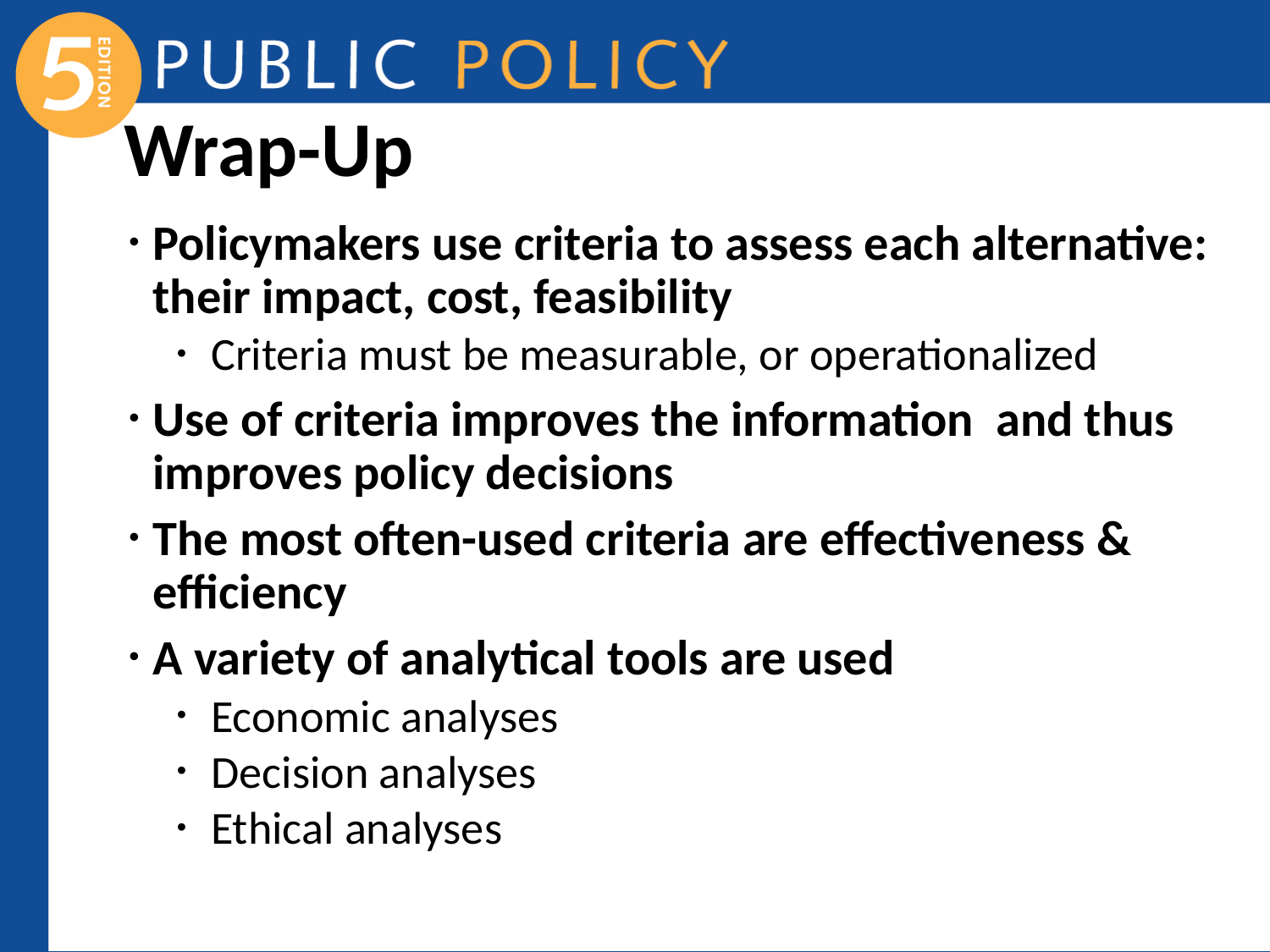

# Wrap-Up
Policymakers use criteria to assess each alternative: their impact, cost, feasibility
 Criteria must be measurable, or operationalized
Use of criteria improves the information  and thus improves policy decisions
The most often-used criteria are effectiveness & efficiency
A variety of analytical tools are used
 Economic analyses
 Decision analyses
 Ethical analyses